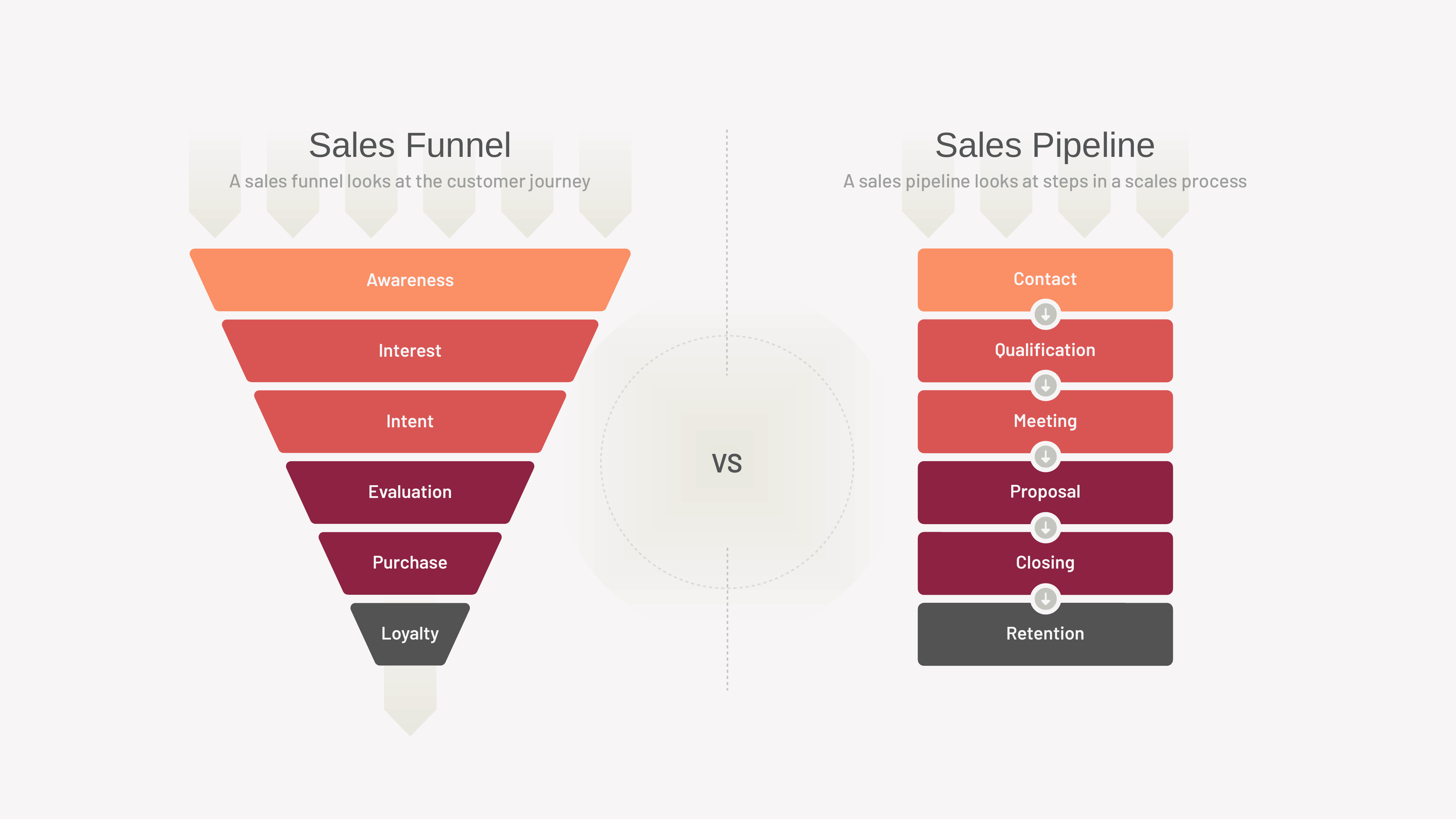

Sales Funnel

A sales funnel looks at the customer journey

Awareness

Interest

Intent

Evaluation

Purchase

Loyalty

Sales Pipeline

Contact

Qualification

Meeting

Proposal

Closing

Retention
A sales pipeline looks at steps in a scales process

VS